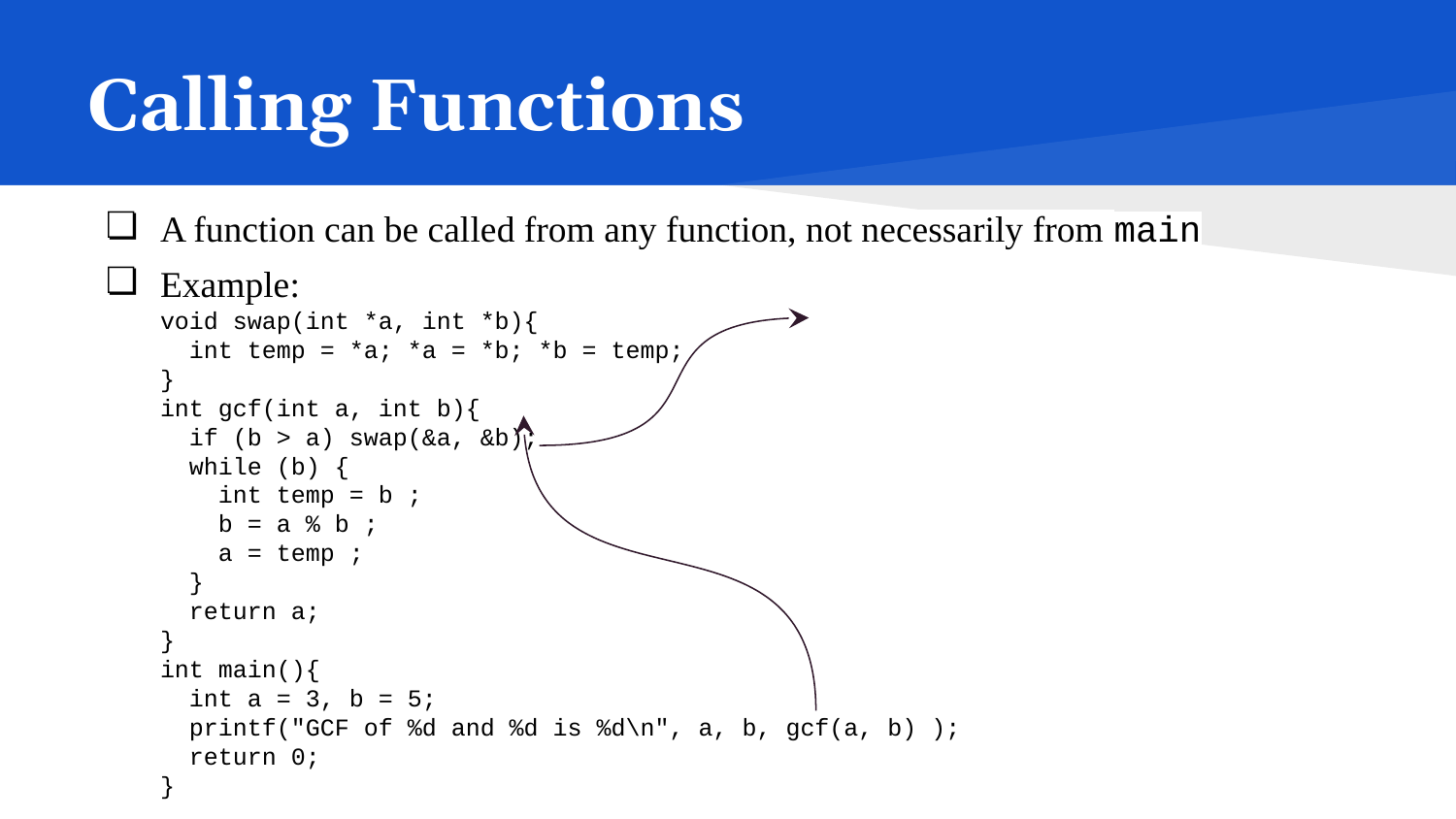

# Calling Functions
A function can be called from any function, not necessarily from main
Example:
void swap(int *a, int *b){
  int temp = *a; *a = *b; *b = temp;
}
int gcf(int a, int b){
  if (b > a) swap(&a, &b);
  while (b) {
    int temp = b ;
    b = a % b ;
    a = temp ;
  }
  return a;
}
int main(){
  int a = 3, b = 5;
  printf("GCF of %d and %d is %d\n", a, b, gcf(a, b) );
  return 0;
}